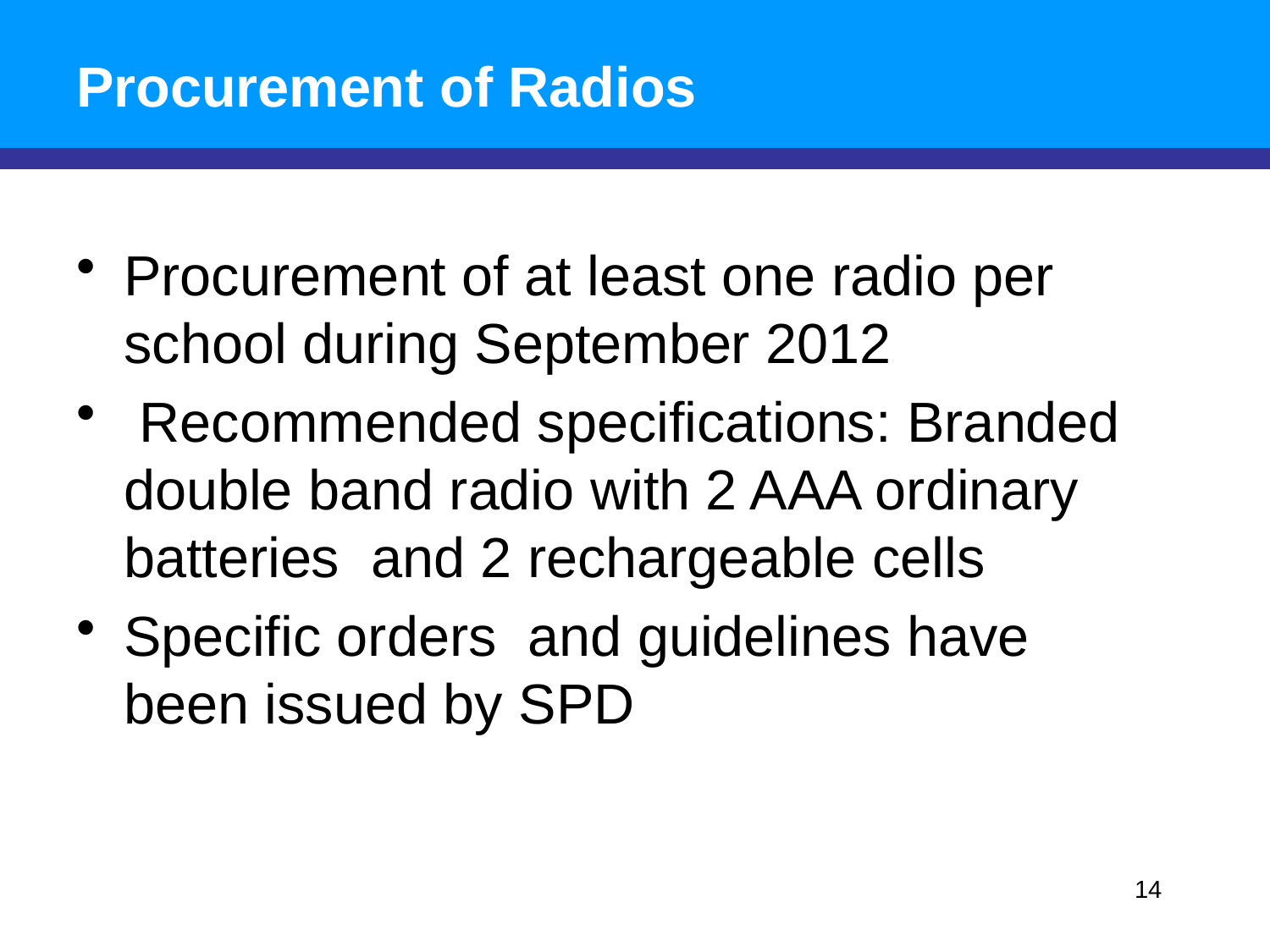

# Procurement of Radios
Procurement of at least one radio per school during September 2012
 Recommended specifications: Branded double band radio with 2 AAA ordinary  batteries  and 2 rechargeable cells
Specific orders  and guidelines have been issued by SPD

14